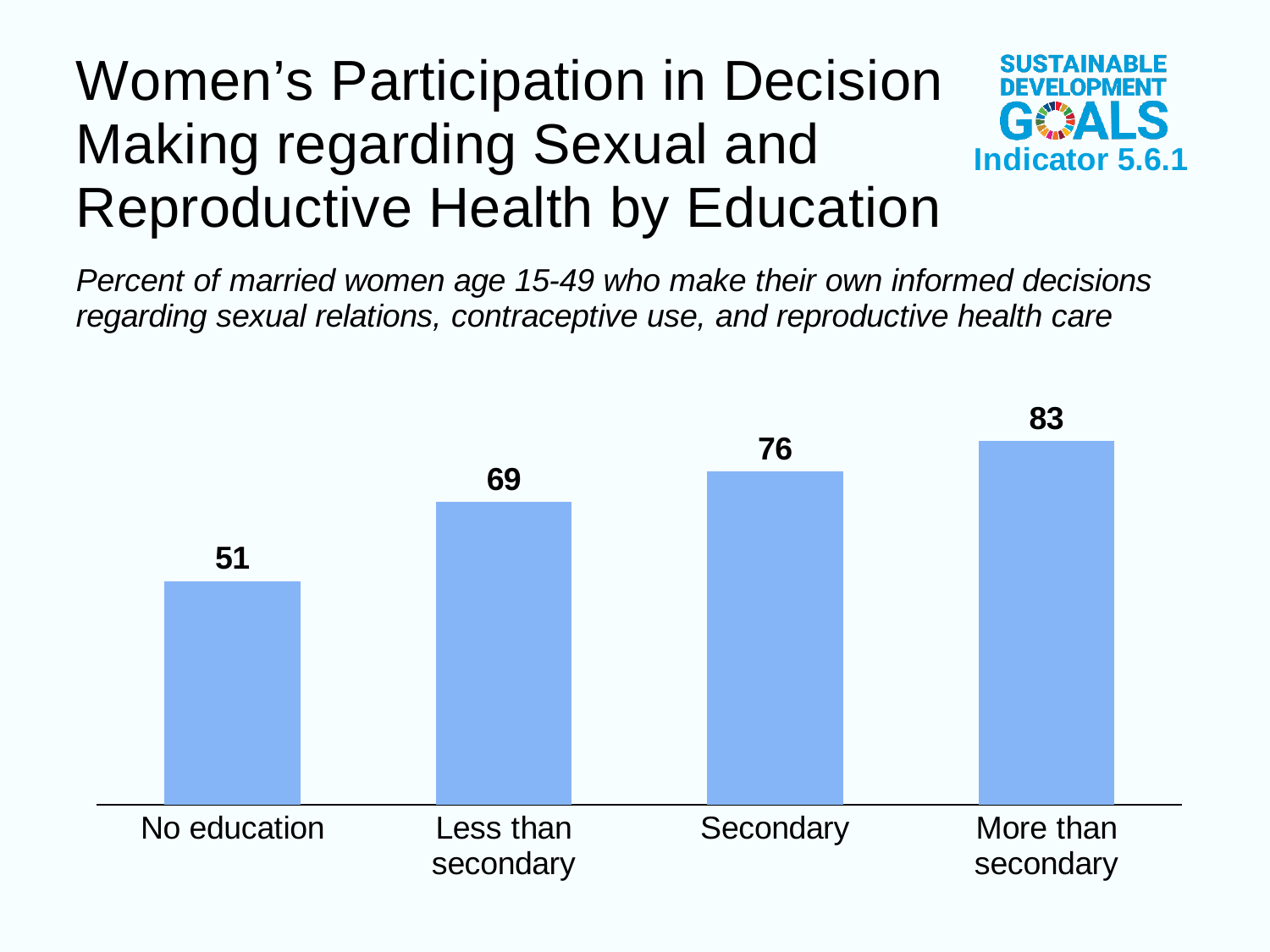

### Chart

| Category | Column1 |
|---|---|
| No education | 51.0 |
| Less than secondary | 69.0 |
| Secondary | 76.0 |
| More than secondary | 83.0 |